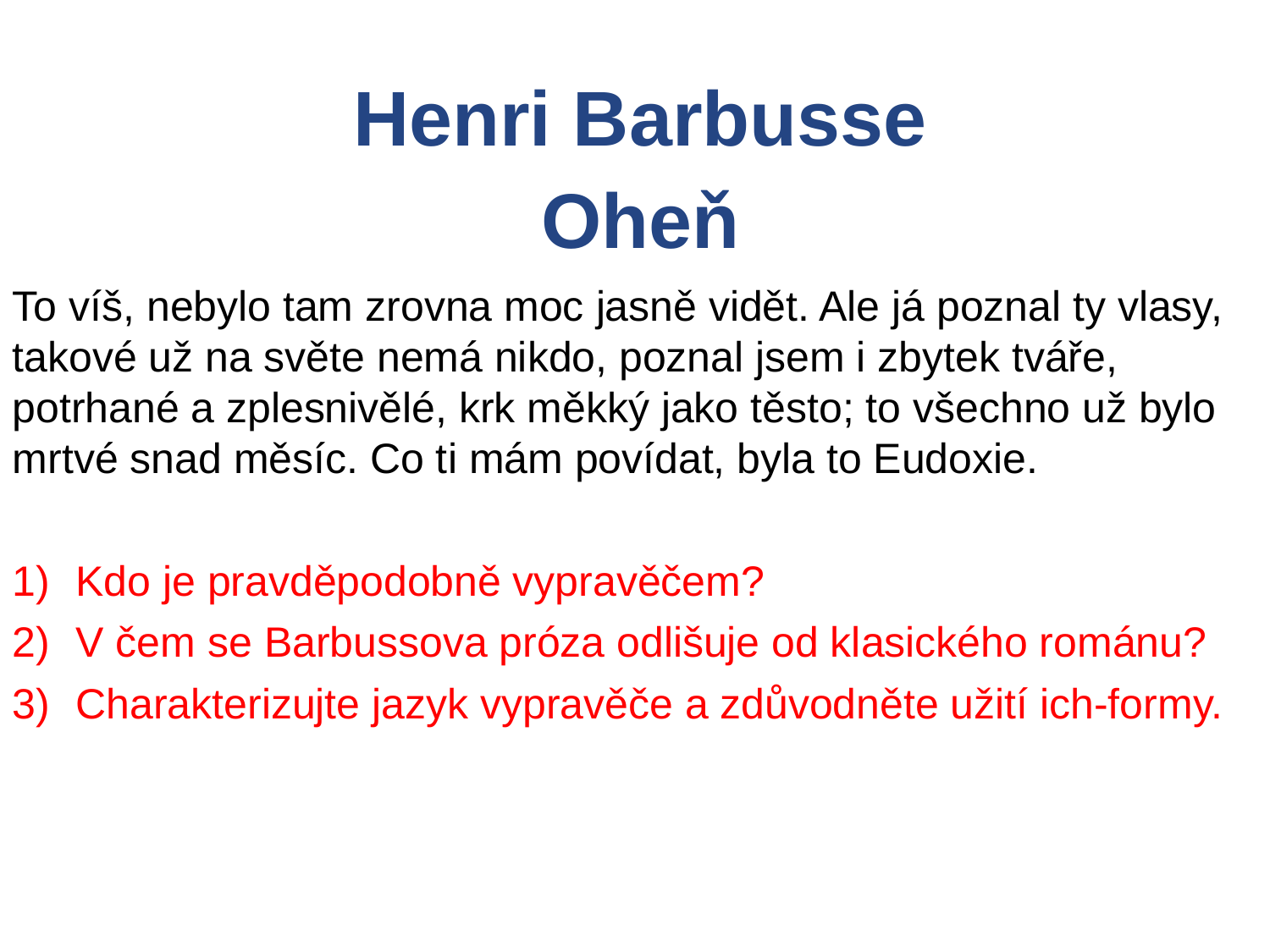

Henri Barbusse
Oheň
To víš, nebylo tam zrovna moc jasně vidět. Ale já poznal ty vlasy, takové už na světe nemá nikdo, poznal jsem i zbytek tváře, potrhané a zplesnivělé, krk měkký jako těsto; to všechno už bylo mrtvé snad měsíc. Co ti mám povídat, byla to Eudoxie.

Kdo je pravděpodobně vypravěčem?
V čem se Barbussova próza odlišuje od klasického románu?
Charakterizujte jazyk vypravěče a zdůvodněte užití ich-formy.